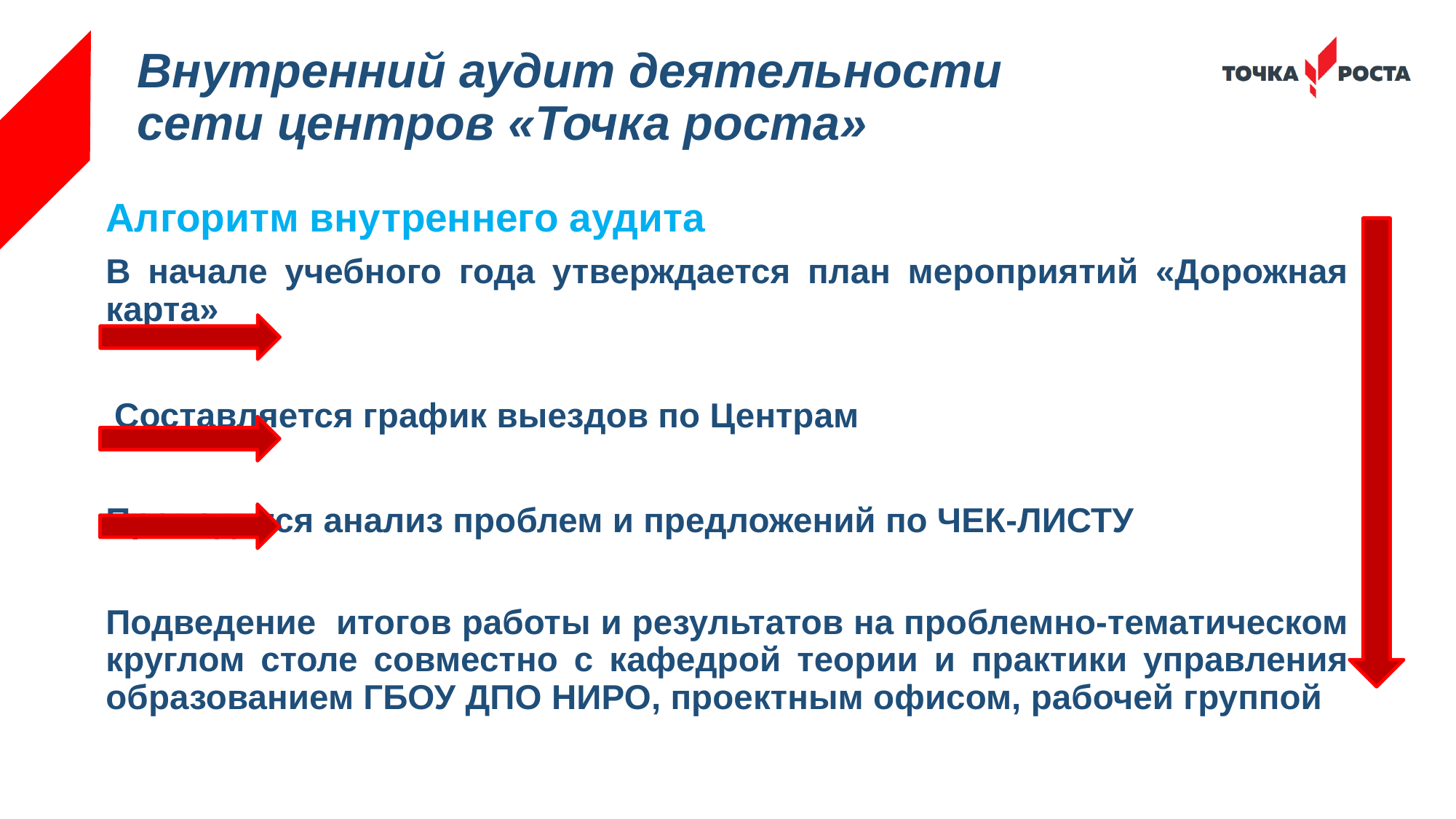

# Внутренний аудит деятельности сети центров «Точка роста»
Алгоритм внутреннего аудита
В начале учебного года утверждается план мероприятий «Дорожная карта»

 Составляется график выездов по Центрам

Проводится анализ проблем и предложений по ЧЕК-ЛИСТУ

Подведение  итогов работы и результатов на проблемно-тематическом круглом столе совместно с кафедрой теории и практики управления образованием ГБОУ ДПО НИРО, проектным офисом, рабочей группой